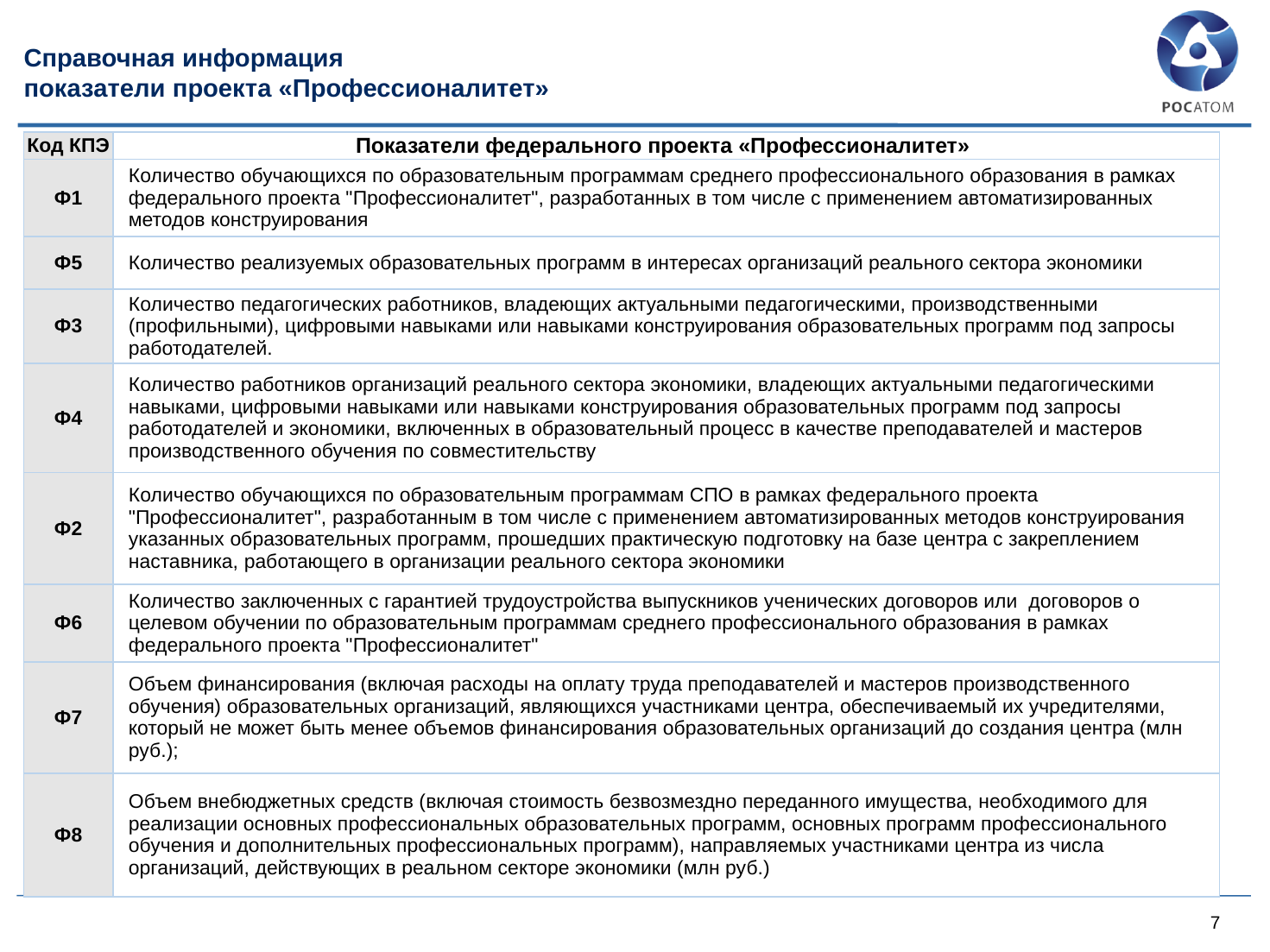

# Справочная информация показатели проекта «Профессионалитет»
| Код КПЭ | Показатели федерального проекта «Профессионалитет» |
| --- | --- |
| Ф1 | Количество обучающихся по образовательным программам среднего профессионального образования в рамках федерального проекта "Профессионалитет", разработанных в том числе с применением автоматизированных методов конструирования |
| Ф5 | Количество реализуемых образовательных программ в интересах организаций реального сектора экономики |
| Ф3 | Количество педагогических работников, владеющих актуальными педагогическими, производственными (профильными), цифровыми навыками или навыками конструирования образовательных программ под запросы работодателей. |
| Ф4 | Количество работников организаций реального сектора экономики, владеющих актуальными педагогическими навыками, цифровыми навыками или навыками конструирования образовательных программ под запросы работодателей и экономики, включенных в образовательный процесс в качестве преподавателей и мастеров производственного обучения по совместительству |
| Ф2 | Количество обучающихся по образовательным программам СПО в рамках федерального проекта "Профессионалитет", разработанным в том числе с применением автоматизированных методов конструирования указанных образовательных программ, прошедших практическую подготовку на базе центра с закреплением наставника, работающего в организации реального сектора экономики |
| Ф6 | Количество заключенных с гарантией трудоустройства выпускников ученических договоров или договоров о целевом обучении по образовательным программам среднего профессионального образования в рамках федерального проекта "Профессионалитет" |
| Ф7 | Объем финансирования (включая расходы на оплату труда преподавателей и мастеров производственного обучения) образовательных организаций, являющихся участниками центра, обеспечиваемый их учредителями, который не может быть менее объемов финансирования образовательных организаций до создания центра (млн руб.); |
| Ф8 | Объем внебюджетных средств (включая стоимость безвозмездно переданного имущества, необходимого для реализации основных профессиональных образовательных программ, основных программ профессионального обучения и дополнительных профессиональных программ), направляемых участниками центра из числа организаций, действующих в реальном секторе экономики (млн руб.) |